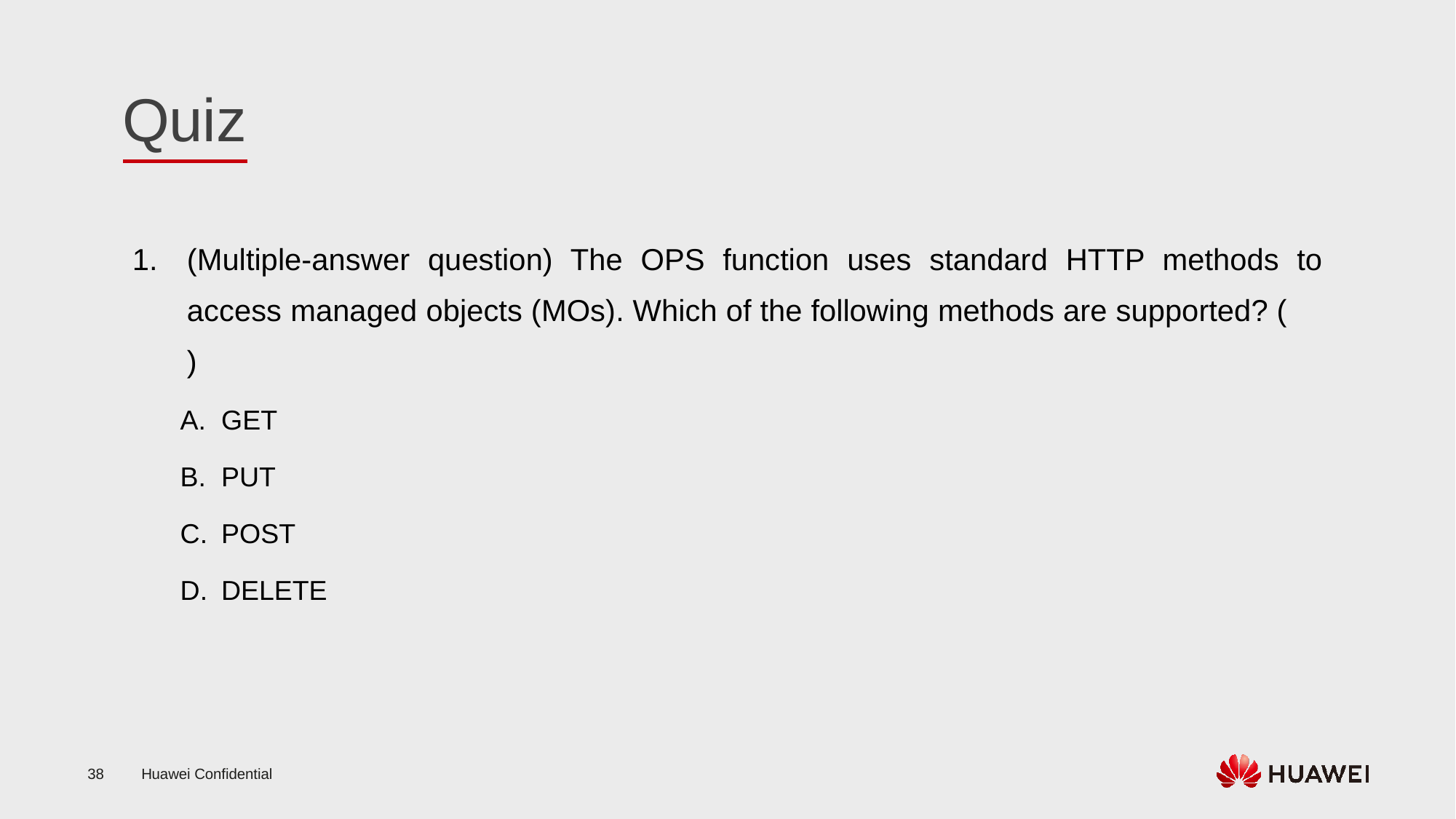

(Multiple-answer question) The OPS function uses standard HTTP methods to access managed objects (MOs). Which of the following methods are supported? (     )
GET
PUT
POST
DELETE